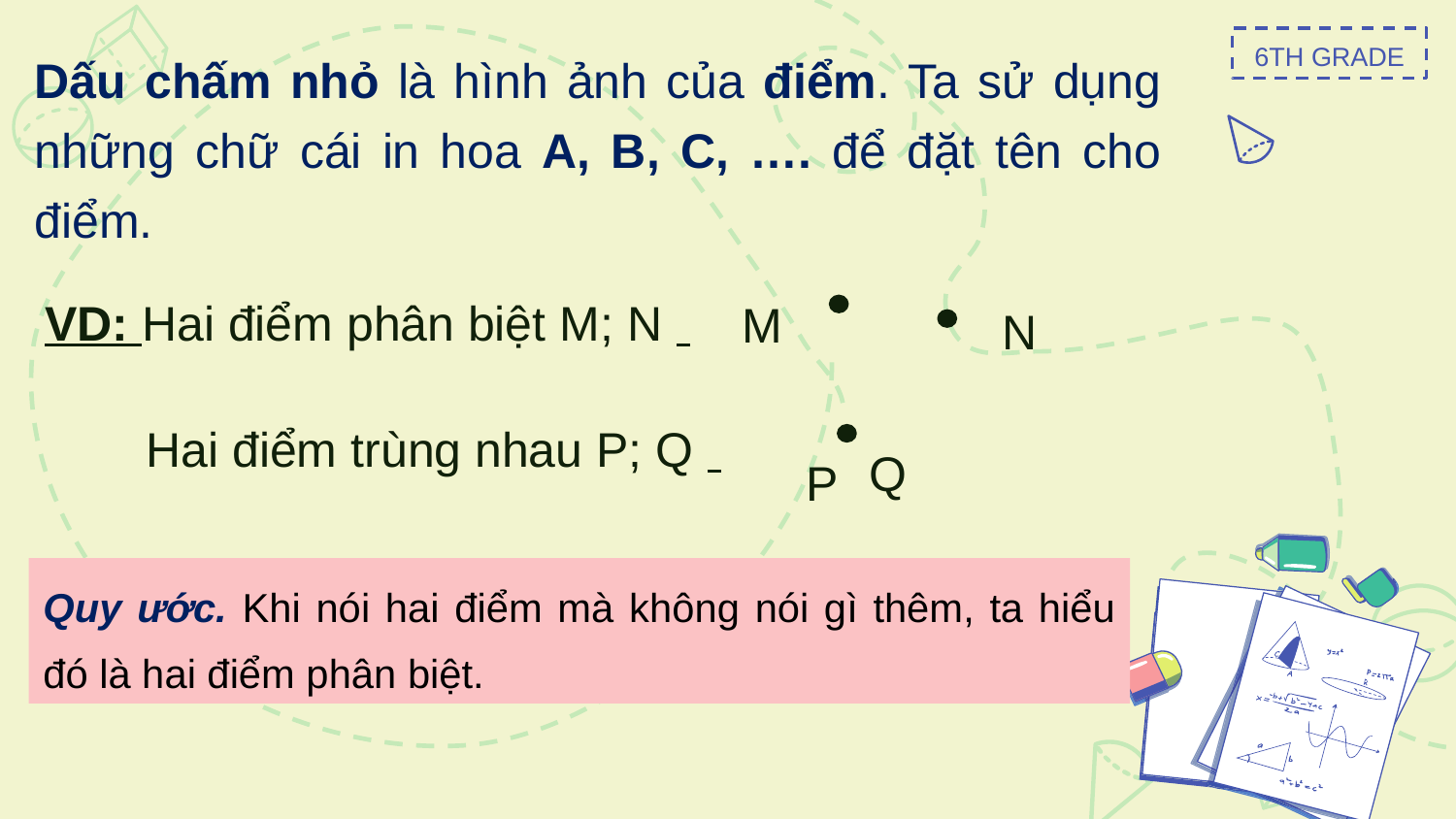

6TH GRADE
Dấu chấm nhỏ là hình ảnh của điểm. Ta sử dụng những chữ cái in hoa A, B, C, …. để đặt tên cho điểm.

VD: Hai điểm phân biệt M; N
M
N

Hai điểm trùng nhau P; Q

Q
P

Quy ước. Khi nói hai điểm mà không nói gì thêm, ta hiểu đó là hai điểm phân biệt.